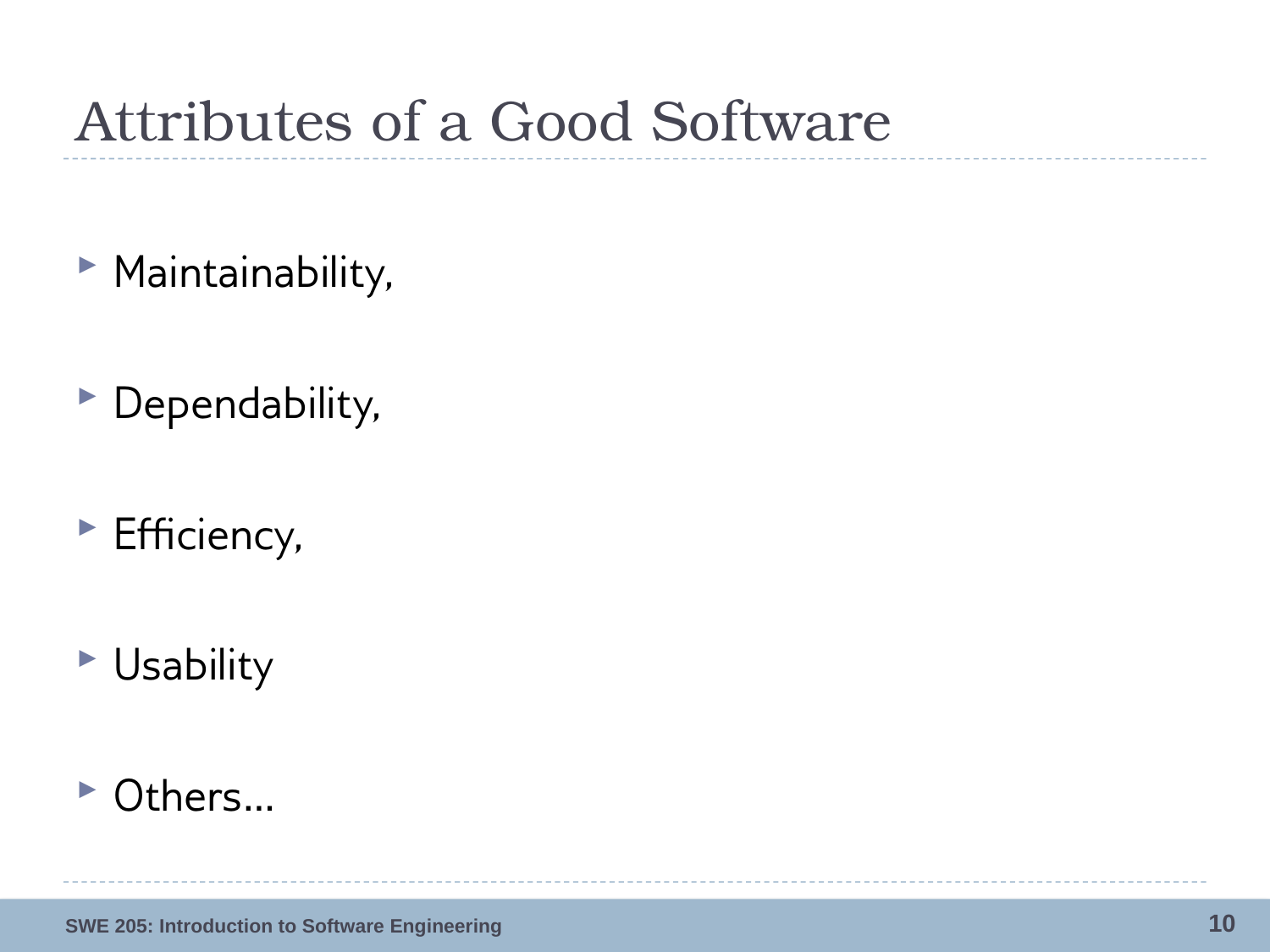

# Attributes of a Good Software

Maintainability,

Dependability,

Efficiency,

Usability

Others…

10